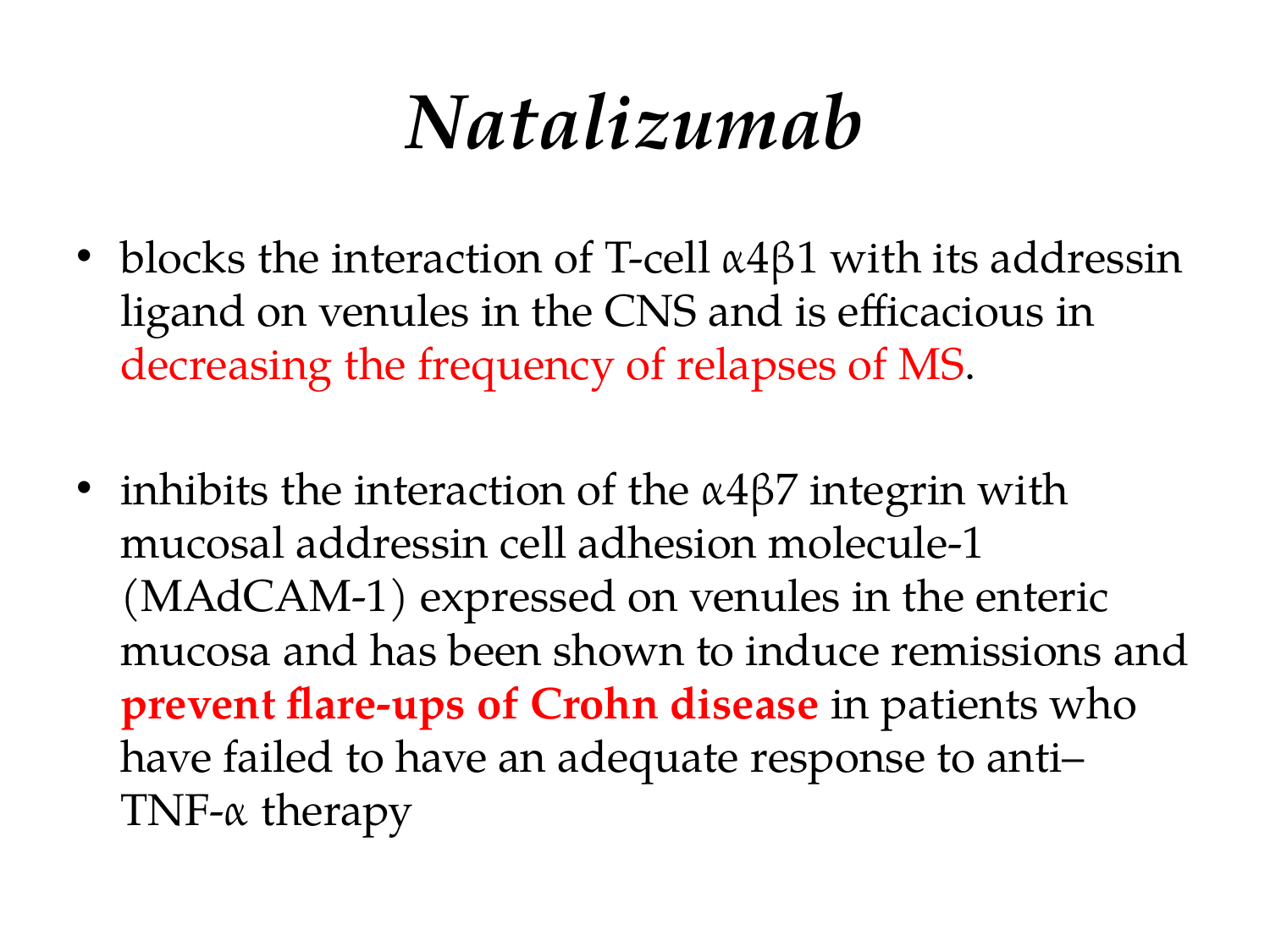

# Natalizumab
blocks the interaction of T-cell α4β1 with its addressin ligand on venules in the CNS and is efficacious in decreasing the frequency of relapses of MS.

inhibits the interaction of the α4β7 integrin with mucosal addressin cell adhesion molecule-1 (MAdCAM-1) expressed on venules in the enteric mucosa and has been shown to induce remissions and prevent flare-ups of Crohn disease in patients who have failed to have an adequate response to anti– TNF-α therapy